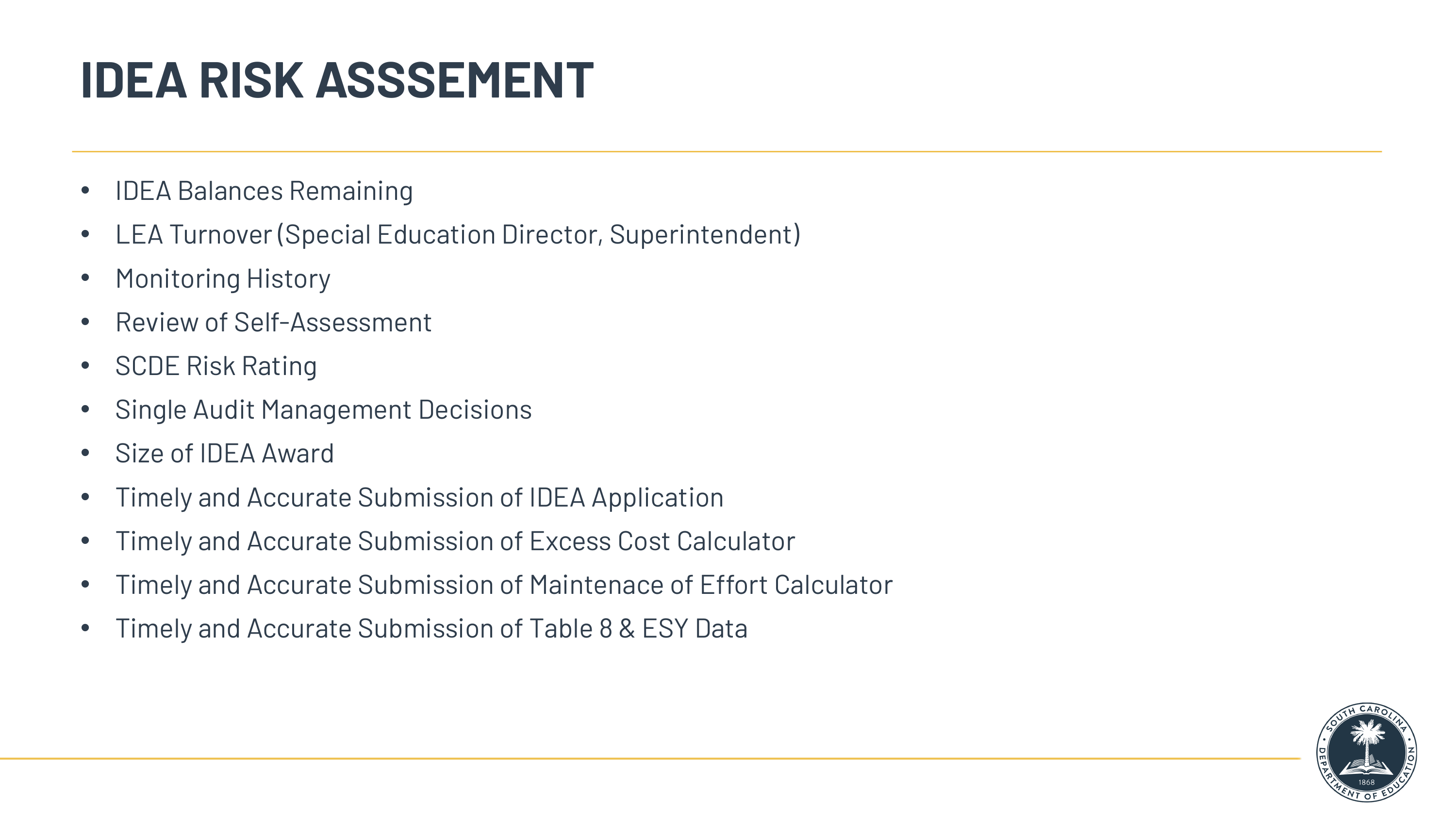

# IDEA RISK ASSSEMENT
IDEA Balances Remaining
LEA Turnover (Special Education Director, Superintendent)
Monitoring History
Review of Self-Assessment
SCDE Risk Rating
Single Audit Management Decisions
Size of IDEA Award
Timely and Accurate Submission of IDEA Application
Timely and Accurate Submission of Excess Cost Calculator
Timely and Accurate Submission of Maintenace of Effort Calculator
Timely and Accurate Submission of Table 8 & ESY Data